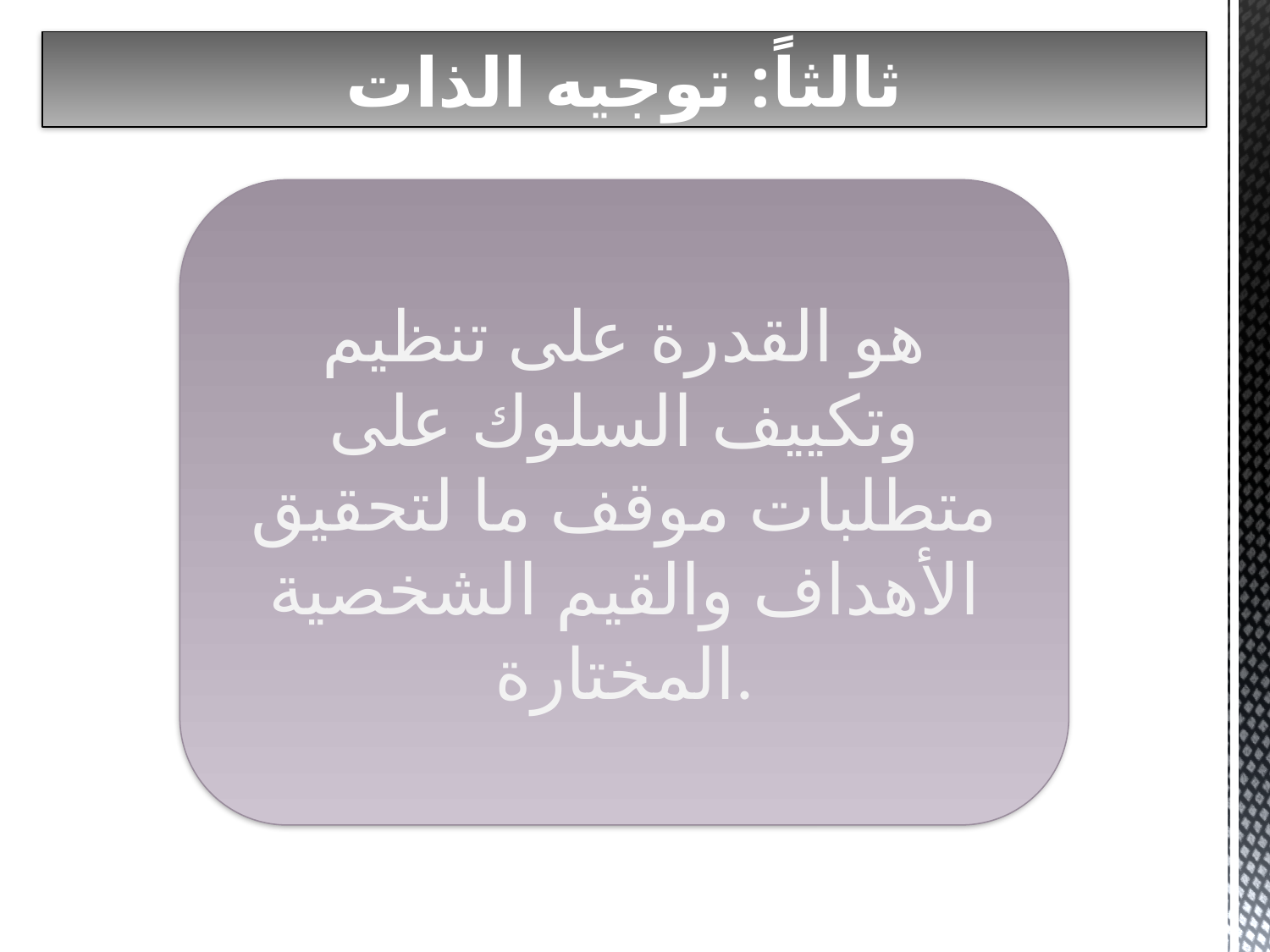

# ثالثاً: توجيه الذات
هو القدرة على تنظيم وتكييف السلوك على متطلبات موقف ما لتحقيق الأهداف والقيم الشخصية المختارة.